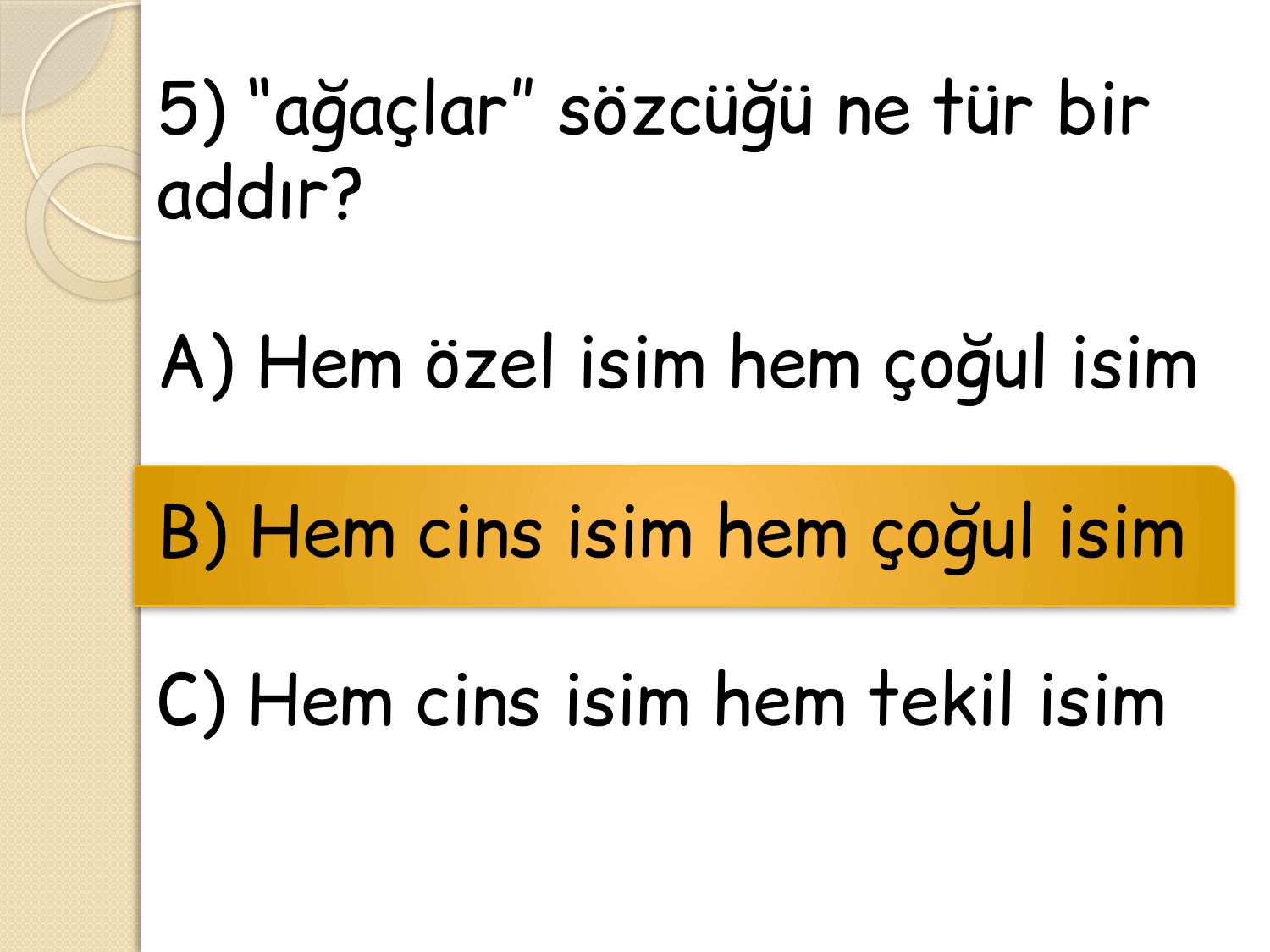

5) “ağaçlar” sözcüğü ne tür bir addır?

A) Hem özel isim hem çoğul isim

B) Hem cins isim hem çoğul isim

C) Hem cins isim hem tekil isim